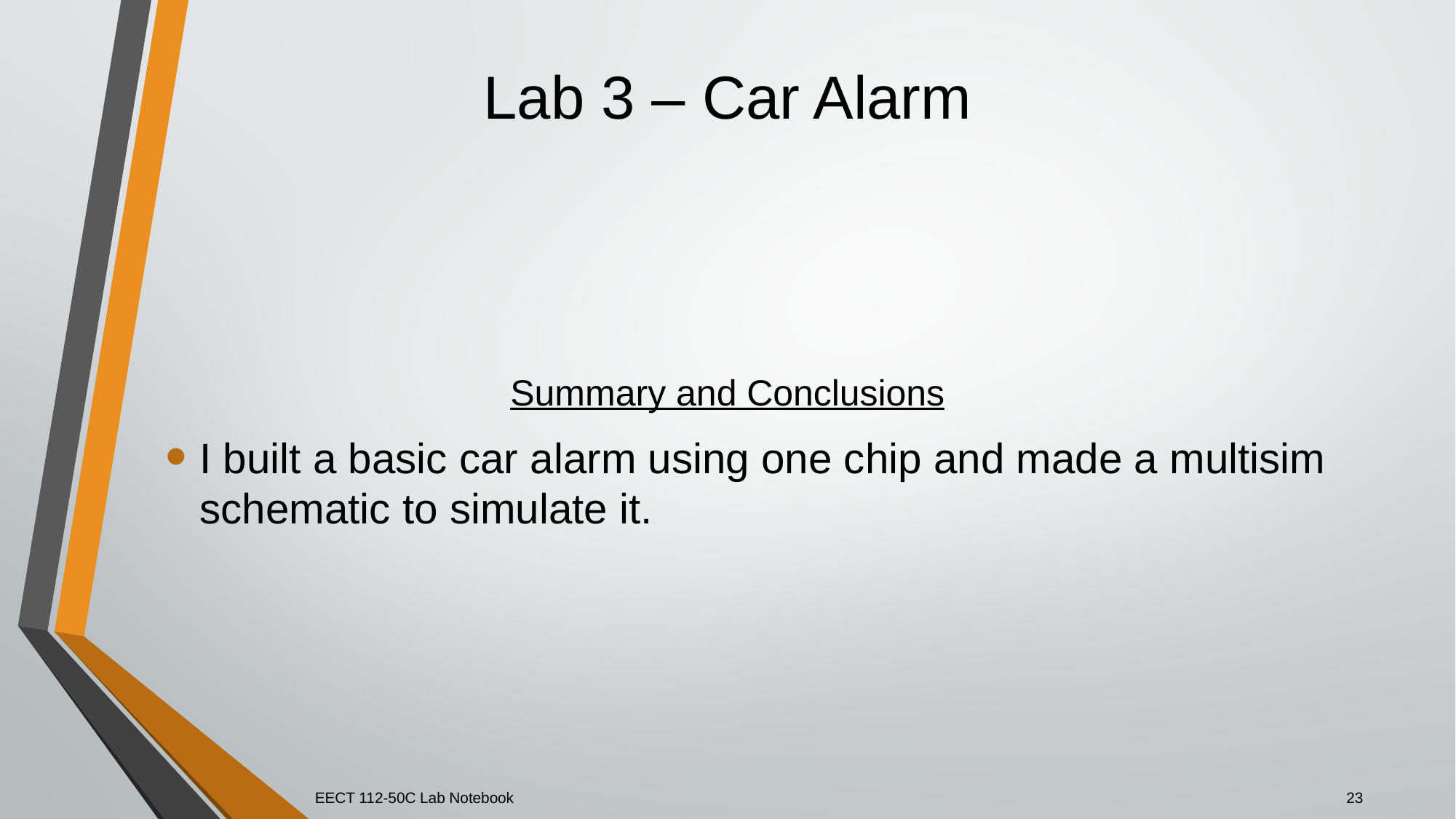

# Lab 3 – Car Alarm
Summary and Conclusions
I built a basic car alarm using one chip and made a multisim schematic to simulate it.
EECT 112-50C Lab Notebook
23